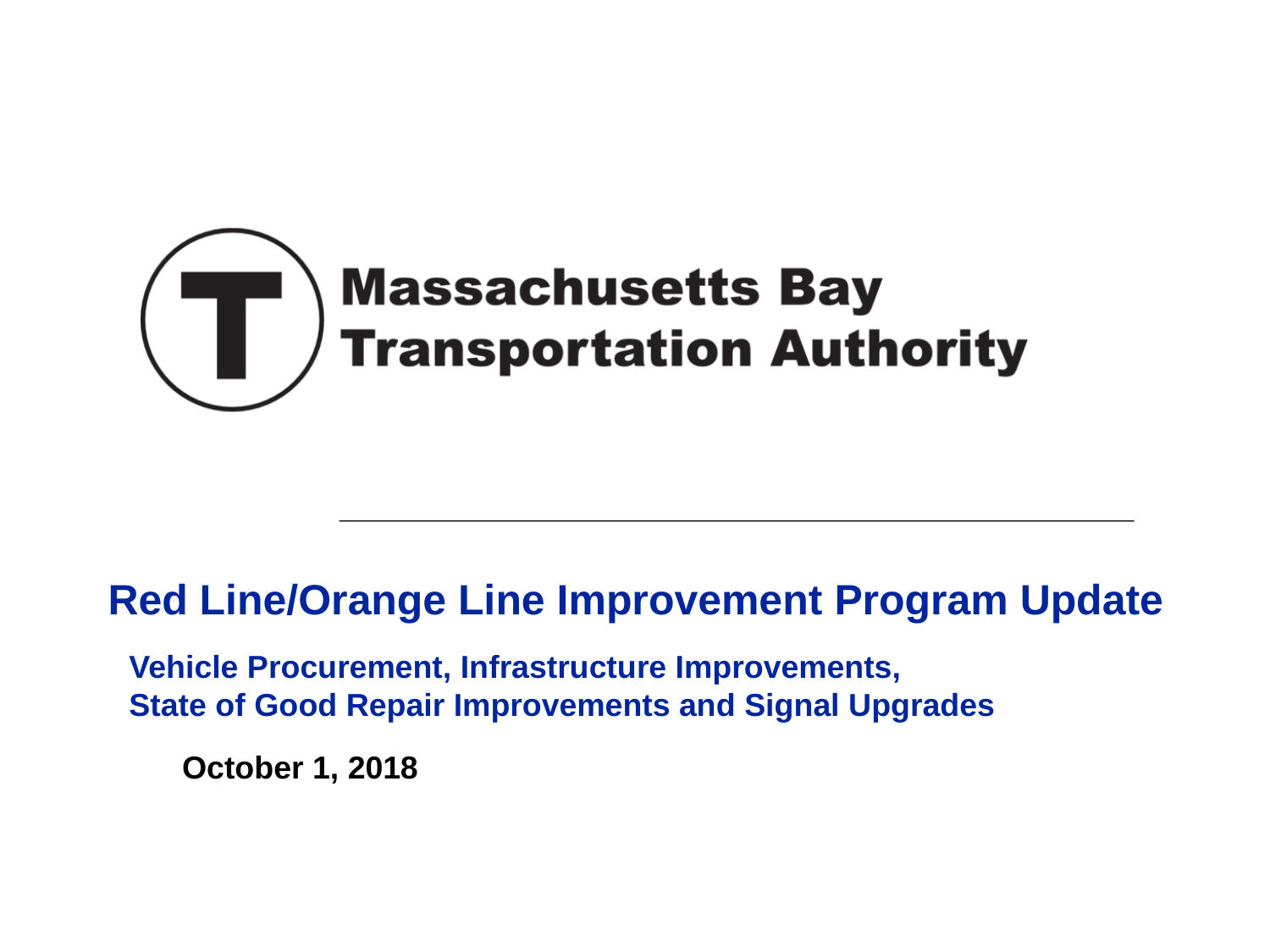

# Red Line/Orange Line Improvement Program Update
Vehicle Procurement, Infrastructure Improvements,
State of Good Repair Improvements and Signal Upgrades
October 1, 2018